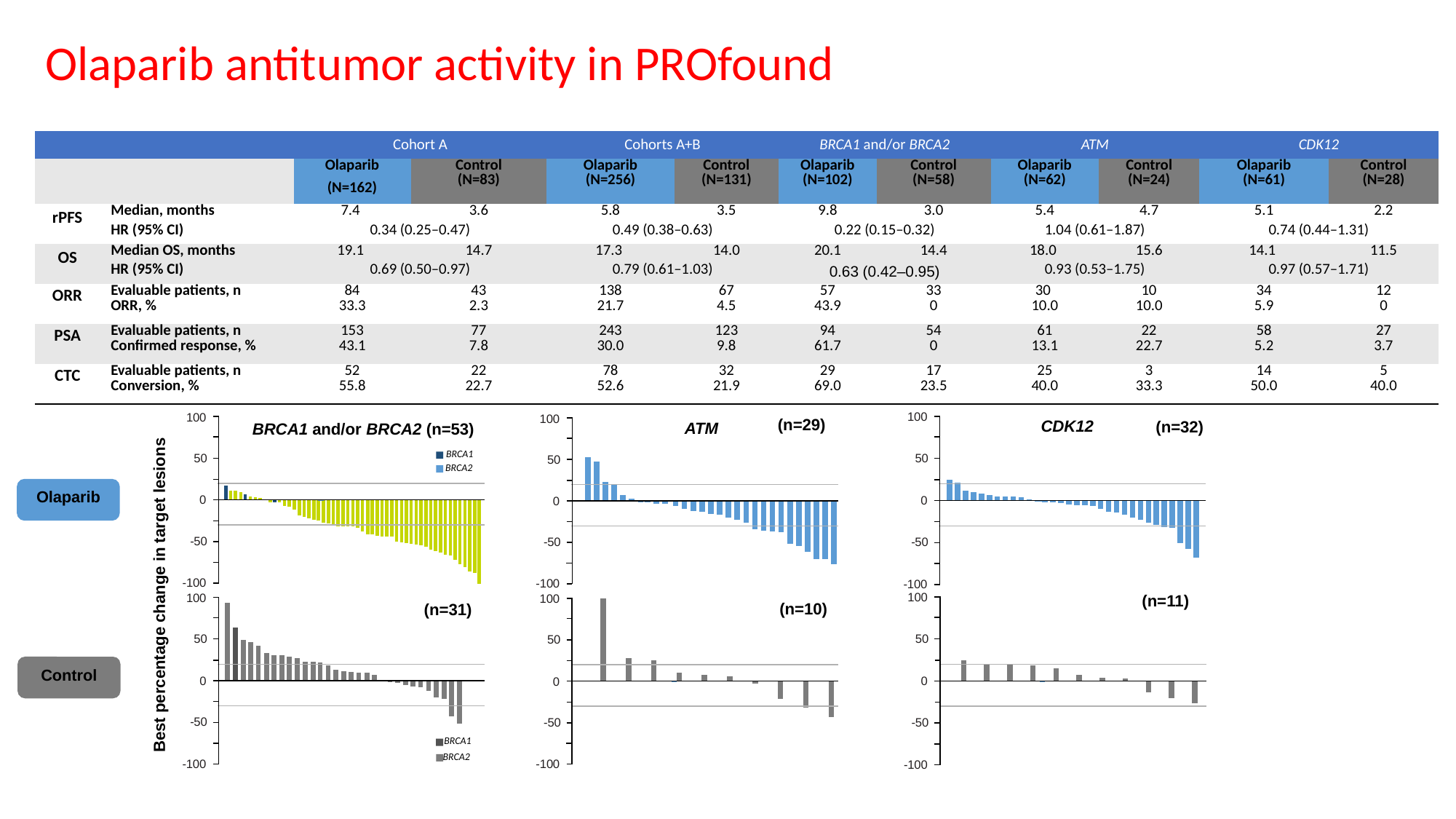

Olaparib antitumor activity in PROfound
|  |  | Cohort A |  | Cohorts A+B |  | BRCA1 and/or BRCA2 |  | ATM |  | CDK12 |  |
| --- | --- | --- | --- | --- | --- | --- | --- | --- | --- | --- | --- |
|  |  | Olaparib (N=162) | Control (N=83) | Olaparib (N=256) | Control (N=131) | Olaparib (N=102) | Control (N=58) | Olaparib (N=62) | Control (N=24) | Olaparib (N=61) | Control (N=28) |
| rPFS | Median, months | 7.4 | 3.6 | 5.8 | 3.5 | 9.8 | 3.0 | 5.4 | 4.7 | 5.1 | 2.2 |
|  | HR (95% CI) | 0.34 (0.25–0.47) |  | 0.49 (0.38–0.63) |  | 0.22 (0.15–0.32) |  | 1.04 (0.61–1.87) |  | 0.74 (0.44–1.31) |  |
| OS | Median OS, months | 19.1 | 14.7 | 17.3 | 14.0 | 20.1 | 14.4 | 18.0 | 15.6 | 14.1 | 11.5 |
|  | HR (95% CI) | 0.69 (0.50–0.97) |  | 0.79 (0.61–1.03) |  | 0.63 (0.42–0.95) |  | 0.93 (0.53–1.75) |  | 0.97 (0.57–1.71) |  |
| ORR | Evaluable patients, n ORR, % | 84 33.3 | 43 2.3 | 138 21.7 | 67 4.5 | 57 43.9 | 33 0 | 30 10.0 | 10 10.0 | 34 5.9 | 12 0 |
| PSA | Evaluable patients, n Confirmed response, % | 153 43.1 | 77 7.8 | 243 30.0 | 123 9.8 | 94 61.7 | 54 0 | 61 13.1 | 22 22.7 | 58 5.2 | 27 3.7 |
| CTC | Evaluable patients, n Conversion, % | 52 55.8 | 22 22.7 | 78 52.6 | 32 21.9 | 29 69.0 | 17 23.5 | 25 40.0 | 3 33.3 | 14 50.0 | 5 40.0 |
(n=29)
100
50
0
-50
-100

CDK12

(n=11)
100
50
0
-50
-100

100
50
0
-50
-100

100
50
0
-50
-100

ATM

100
50
0
-50
-100

(n=10)

(n=32)
BRCA1 and/or BRCA2 (n=53)
BRCA1

BRCA2

Olaparib

Best percentage change in target lesions
100
50
0
-50
-100

(n=31)

Control

BRCA1

BRCA2

Cohort A, BRCA1, BRCA2 and ATM alterations; Cohort A+B, all other HRR alterations; Control, physician’s choice of enzalutamide or abiraterone;
Evaluable patients: ORR, measurable disease at baseline; PSA, a valid baseline and post-baseline PSA measurement; CTC, CTC count ≥5 cells/7.5 mL at baseline
 66% (n=86/131) of control patients in the overall population crossed over to olaparib treatment after their disease had progressed.2 OS is not adjusted for crossover in this analysis